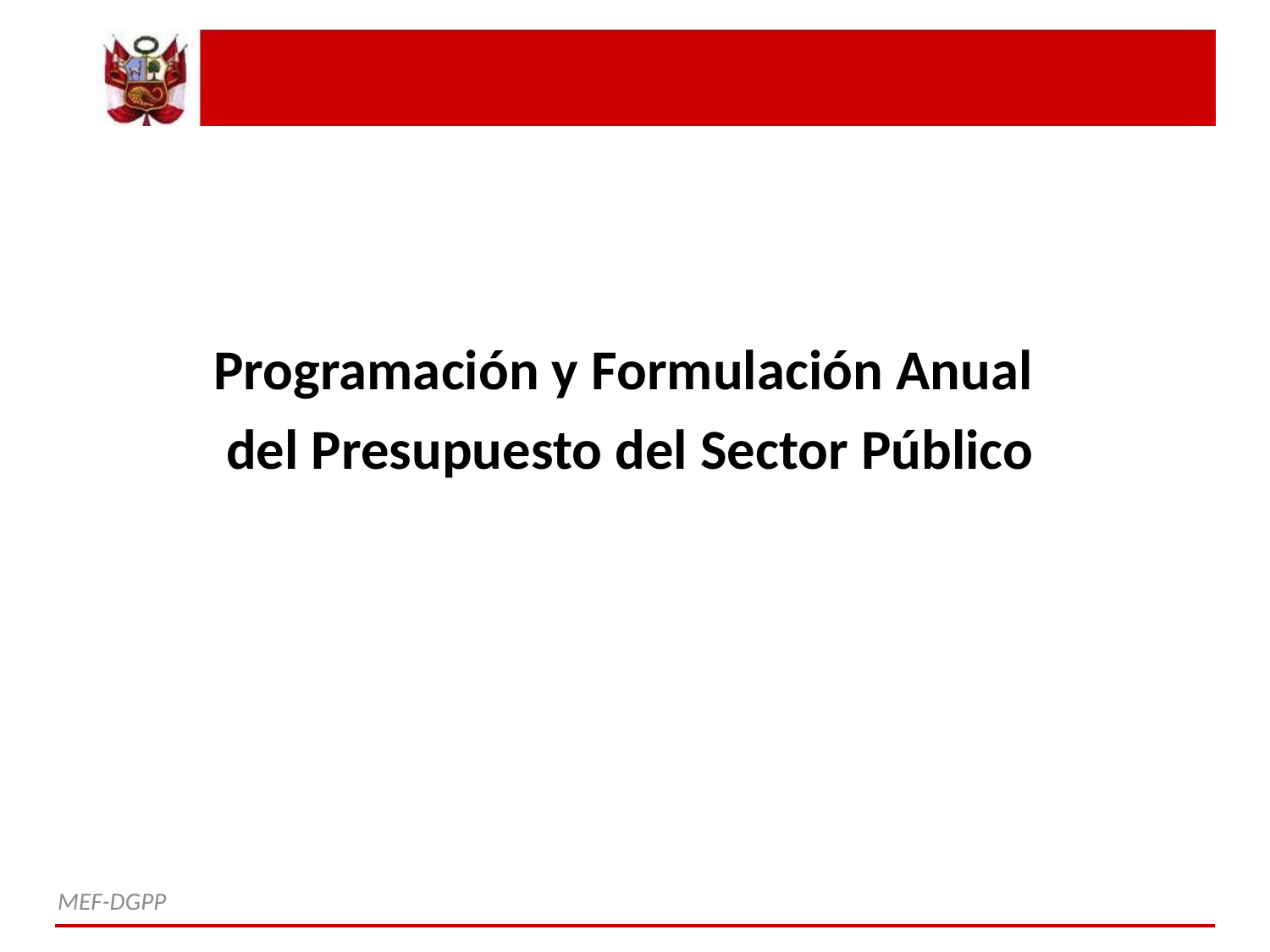

Programación y Formulación Anual
del Presupuesto del Sector Público
MEF-DGPP